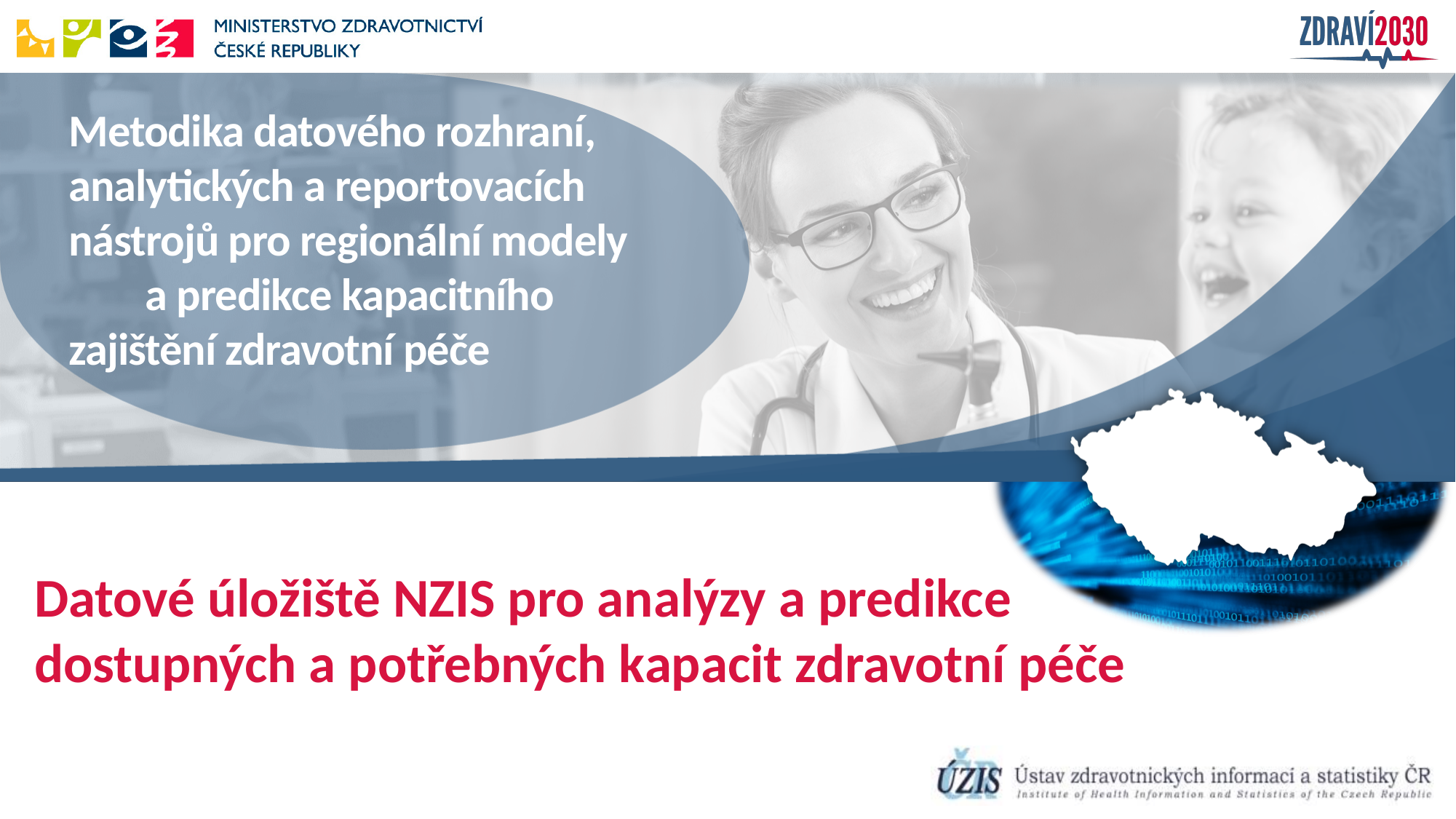

Datové úložiště NZIS pro analýzy a predikce dostupných a potřebných kapacit zdravotní péče